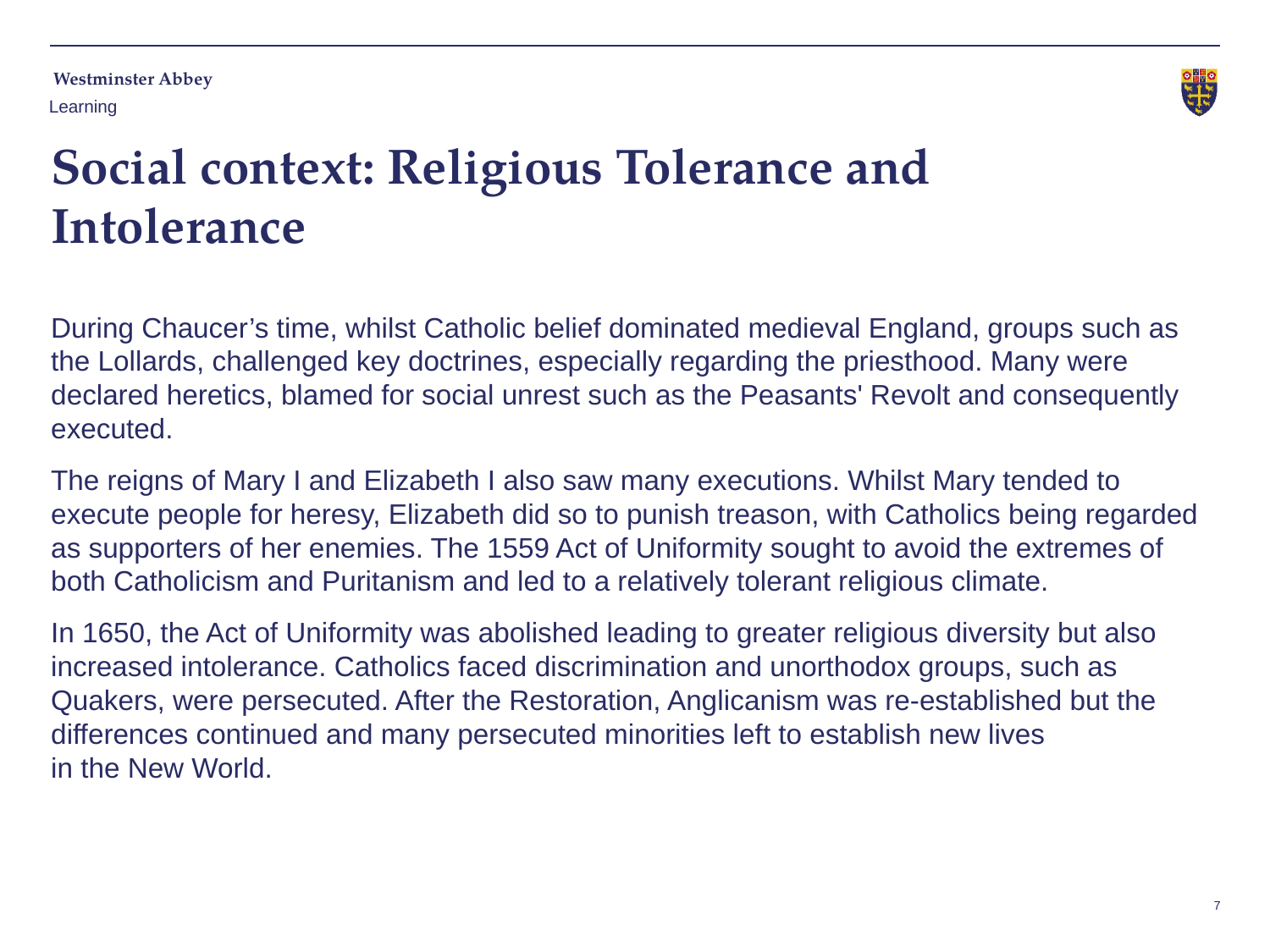

Learning
# Social context: Religious Tolerance and Intolerance
During Chaucer’s time, whilst Catholic belief dominated medieval England, groups such as the Lollards, challenged key doctrines, especially regarding the priesthood. Many were declared heretics, blamed for social unrest such as the Peasants' Revolt and consequently executed.
The reigns of Mary I and Elizabeth I also saw many executions. Whilst Mary tended to execute people for heresy, Elizabeth did so to punish treason, with Catholics being regarded as supporters of her enemies. The 1559 Act of Uniformity sought to avoid the extremes of both Catholicism and Puritanism and led to a relatively tolerant religious climate.
In 1650, the Act of Uniformity was abolished leading to greater religious diversity but also increased intolerance. Catholics faced discrimination and unorthodox groups, such as Quakers, were persecuted. After the Restoration, Anglicanism was re-established but the differences continued and many persecuted minorities left to establish new lives in the New World.

7